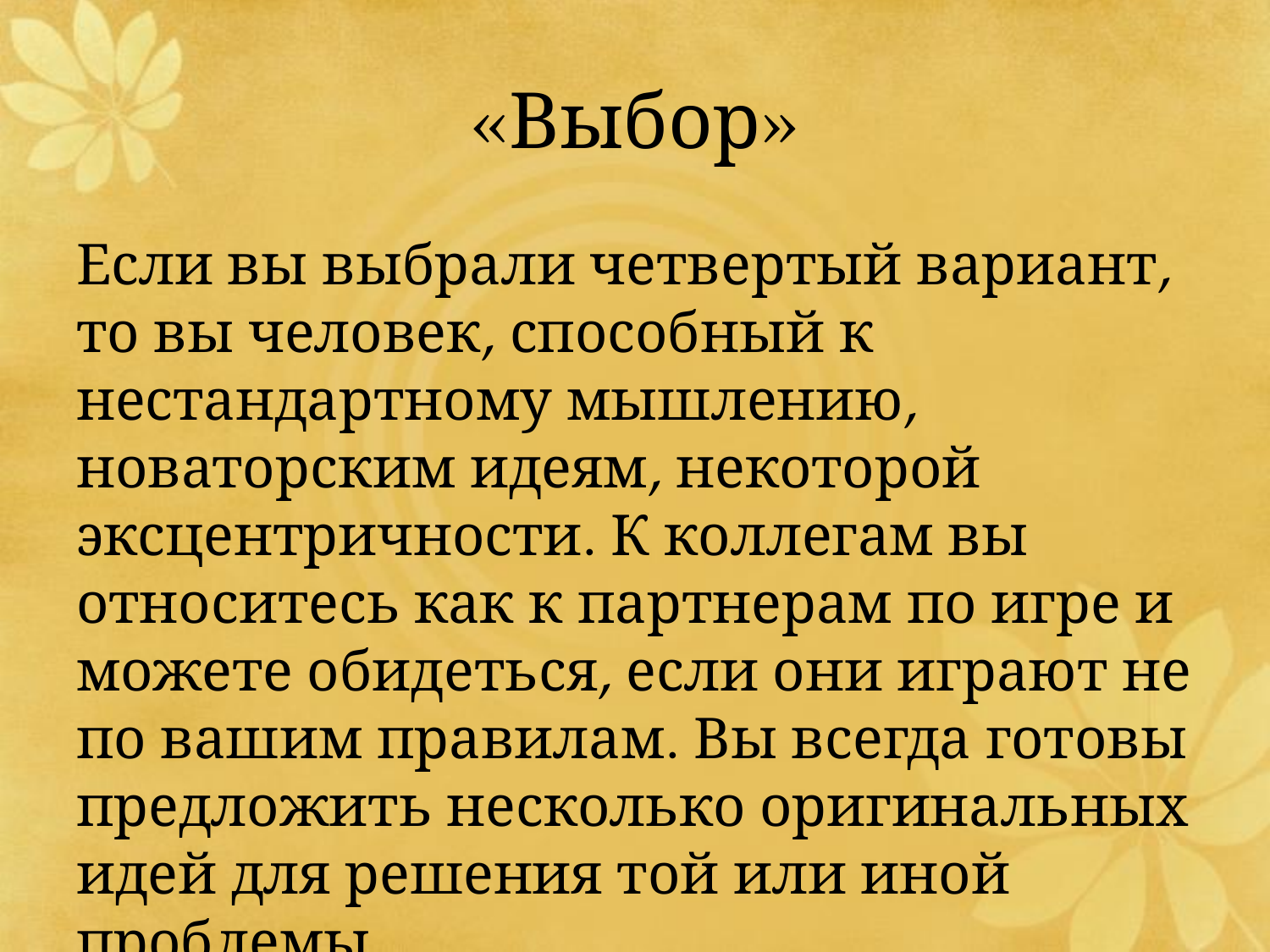

# «Выбор»
Если вы выбрали четвертый вариант, то вы человек, способный к нестандартному мышлению, новаторским идеям, некоторой эксцентричности. К коллегам вы относитесь как к партнерам по игре и можете обидеться, если они играют не по вашим правилам. Вы всегда готовы предложить несколько оригинальных идей для решения той или иной проблемы.